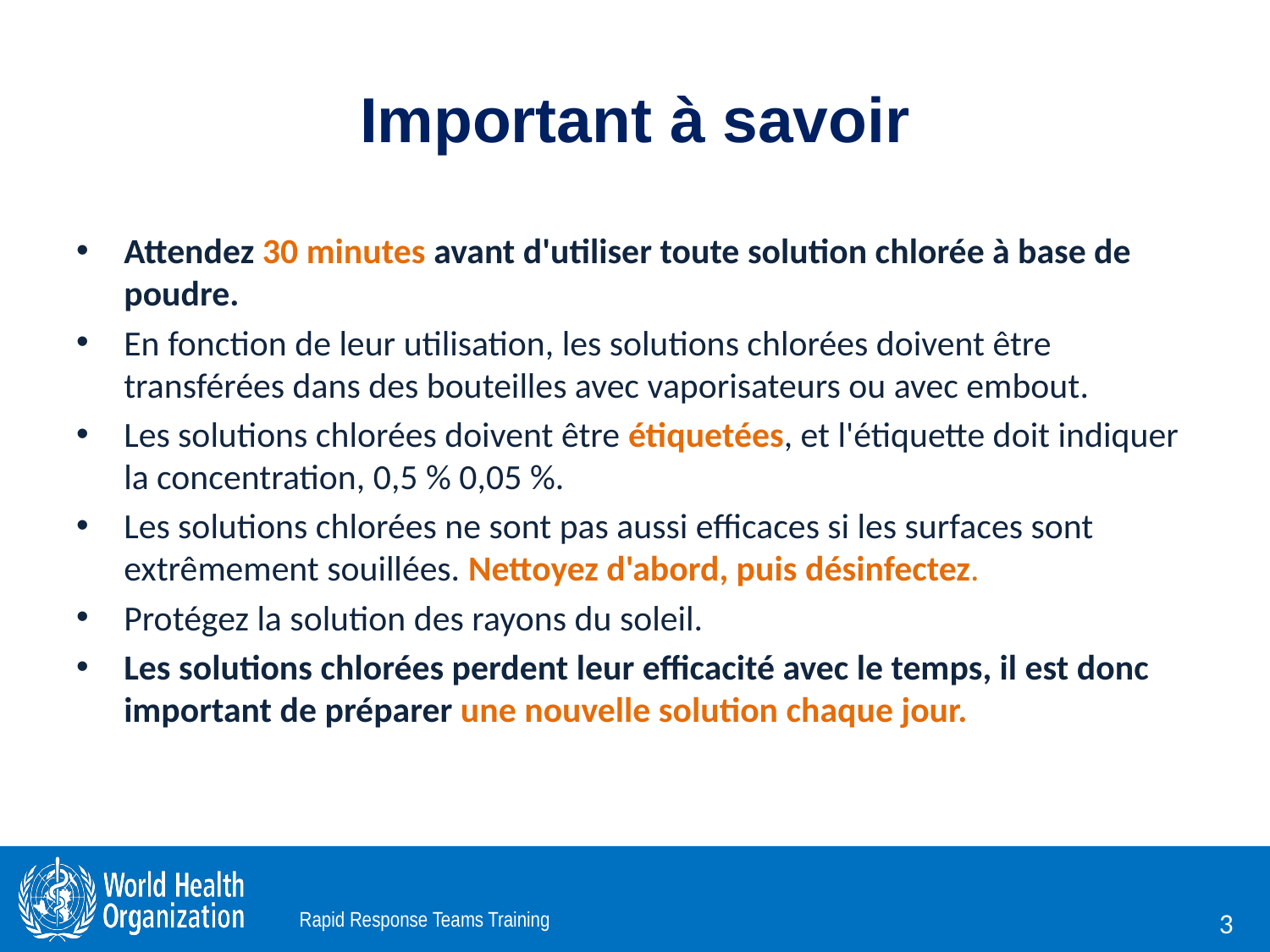

# Important à savoir
Attendez 30 minutes avant d'utiliser toute solution chlorée à base de poudre.
En fonction de leur utilisation, les solutions chlorées doivent être transférées dans des bouteilles avec vaporisateurs ou avec embout.
Les solutions chlorées doivent être étiquetées, et l'étiquette doit indiquer la concentration, 0,5 % 0,05 %.
Les solutions chlorées ne sont pas aussi efficaces si les surfaces sont extrêmement souillées. Nettoyez d'abord, puis désinfectez.
Protégez la solution des rayons du soleil.
Les solutions chlorées perdent leur efficacité avec le temps, il est donc important de préparer une nouvelle solution chaque jour.